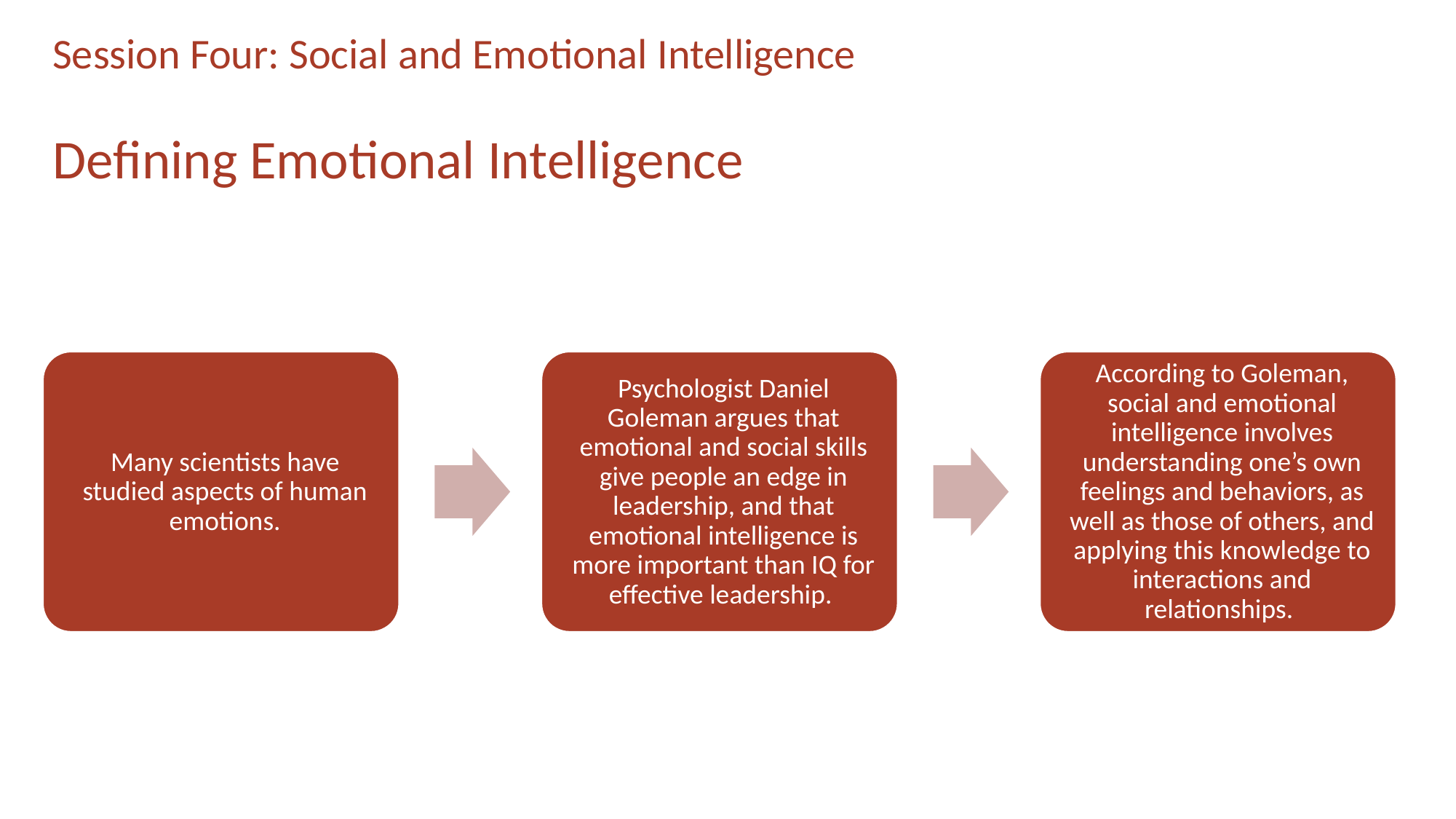

# Session Four: Social and Emotional Intelligence
Defining Emotional Intelligence
Many scientists have studied aspects of human emotions.

Psychologist Daniel Goleman argues that emotional and social skills give people an edge in leadership, and that emotional intelligence is more important than IQ for effective leadership.

According to Goleman, social and emotional intelligence involves understanding one’s own feelings and behaviors, as well as those of others, and applying this knowledge to interactions and relationships.